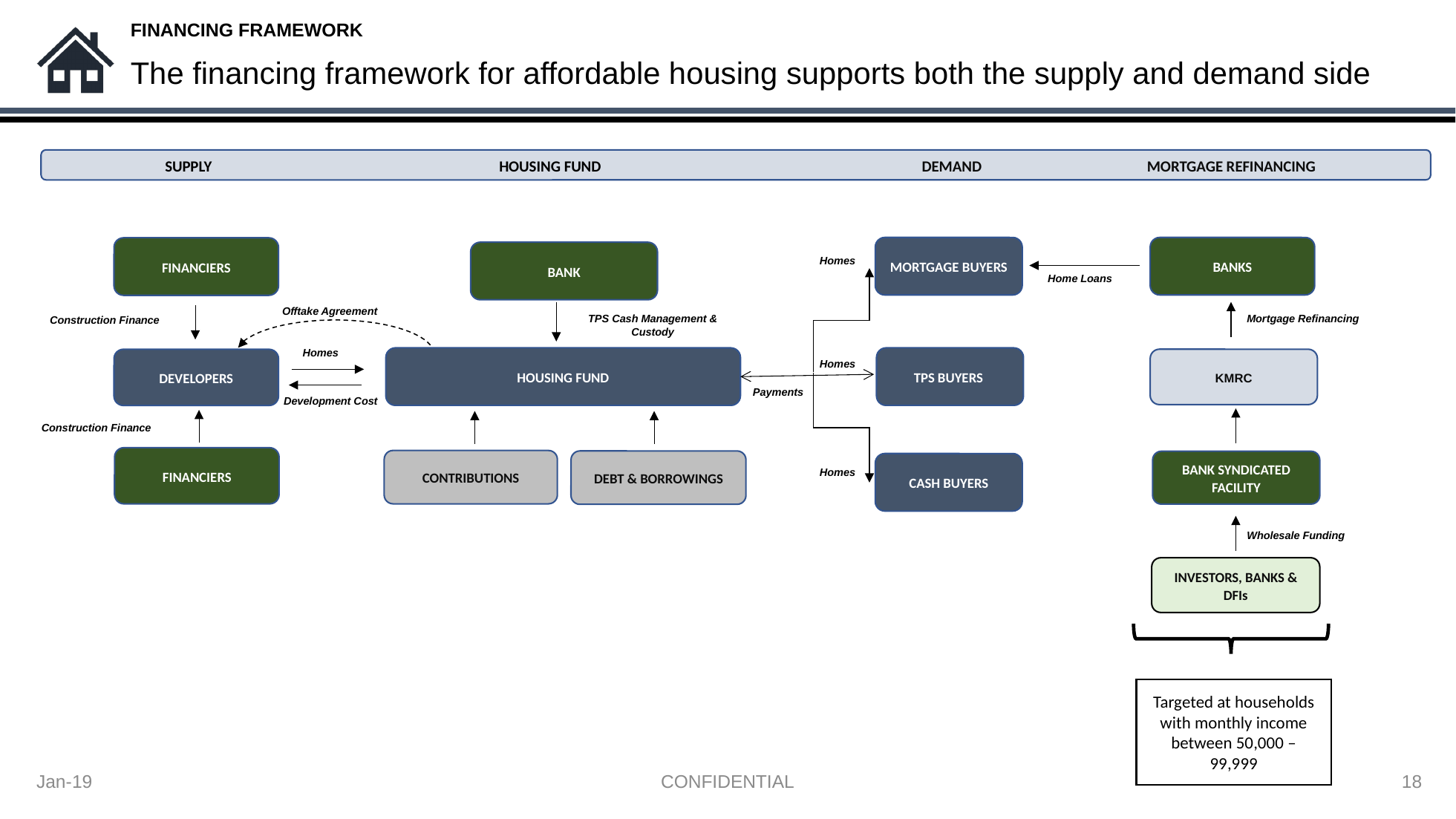

FINANCING FRAMEWORK
# The financing framework for affordable housing supports both the supply and demand side
                    	SUPPLY 		             	HOUSING FUND                                                                                           DEMAND                                               MORTGAGE REFINANCING
MORTGAGE BUYERS
BANKS
FINANCIERS
BANK
Homes
Home Loans
Offtake Agreement
TPS Cash Management & Custody
Mortgage Refinancing
Construction Finance

Homes
housing fund
TPS BUYERS
KMRC
DEVELOPERS
Homes
Payments
Development Cost
Construction Finance
FINANCIERS
CONTRIBUTIONS
DEBT & BORROWINGS
BANK SYNDICATED FACILITY
CASH BUYERS

Homes
Wholesale Funding

INVESTORS, BANKS & DFIs
Targeted at households with monthly income between 50,000 – 99,999
CONFIDENTIAL
18
Jan-19